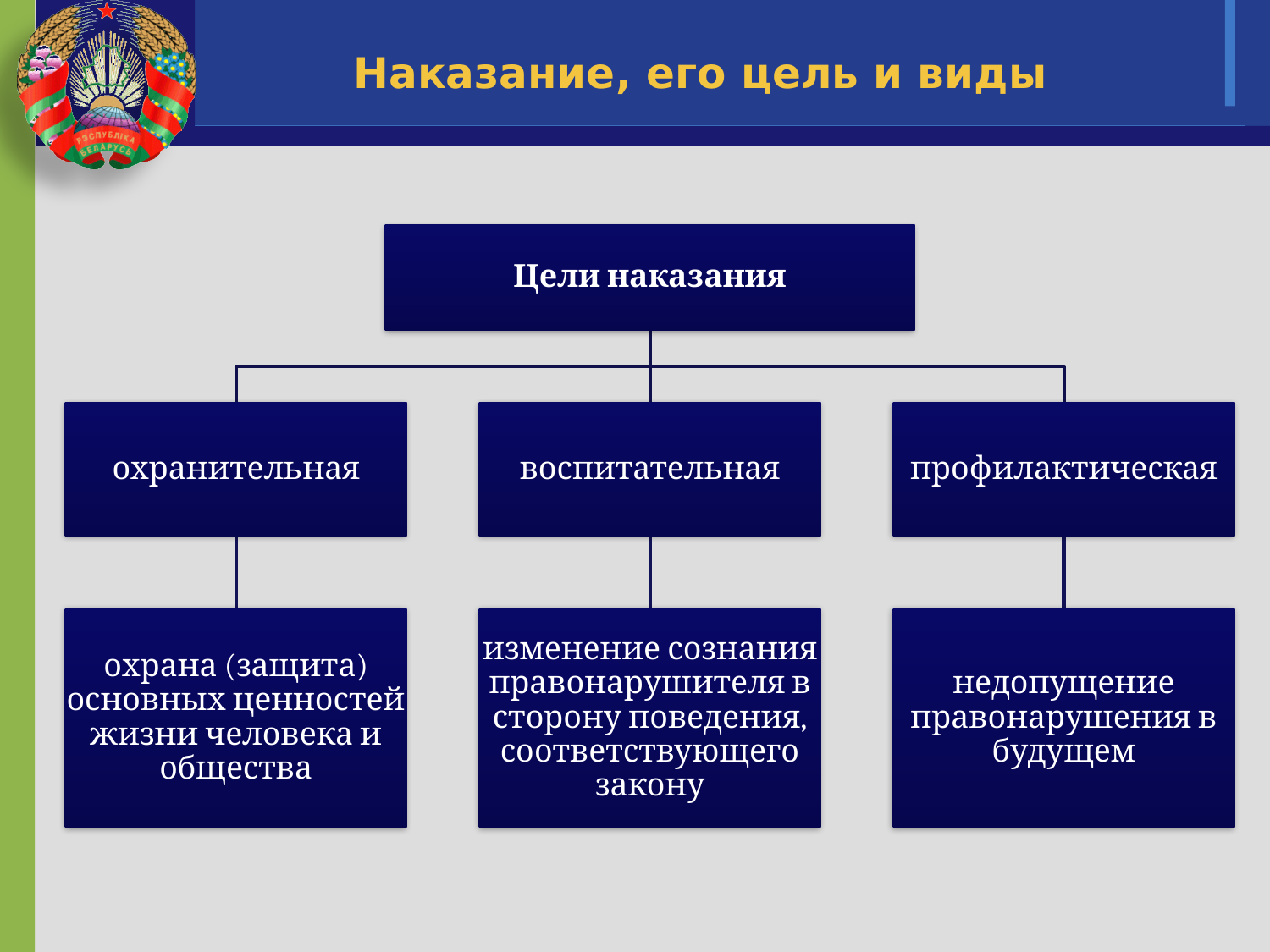

# Наказание, его цель и виды
Цели наказания
охранительная
охрана (защита) основных ценностей жизни человека и общества
воспитательная
изменение сознания правонарушителя в сторону поведения, соответствующего закону
профилактическая
недопущение правонарушения в будущем